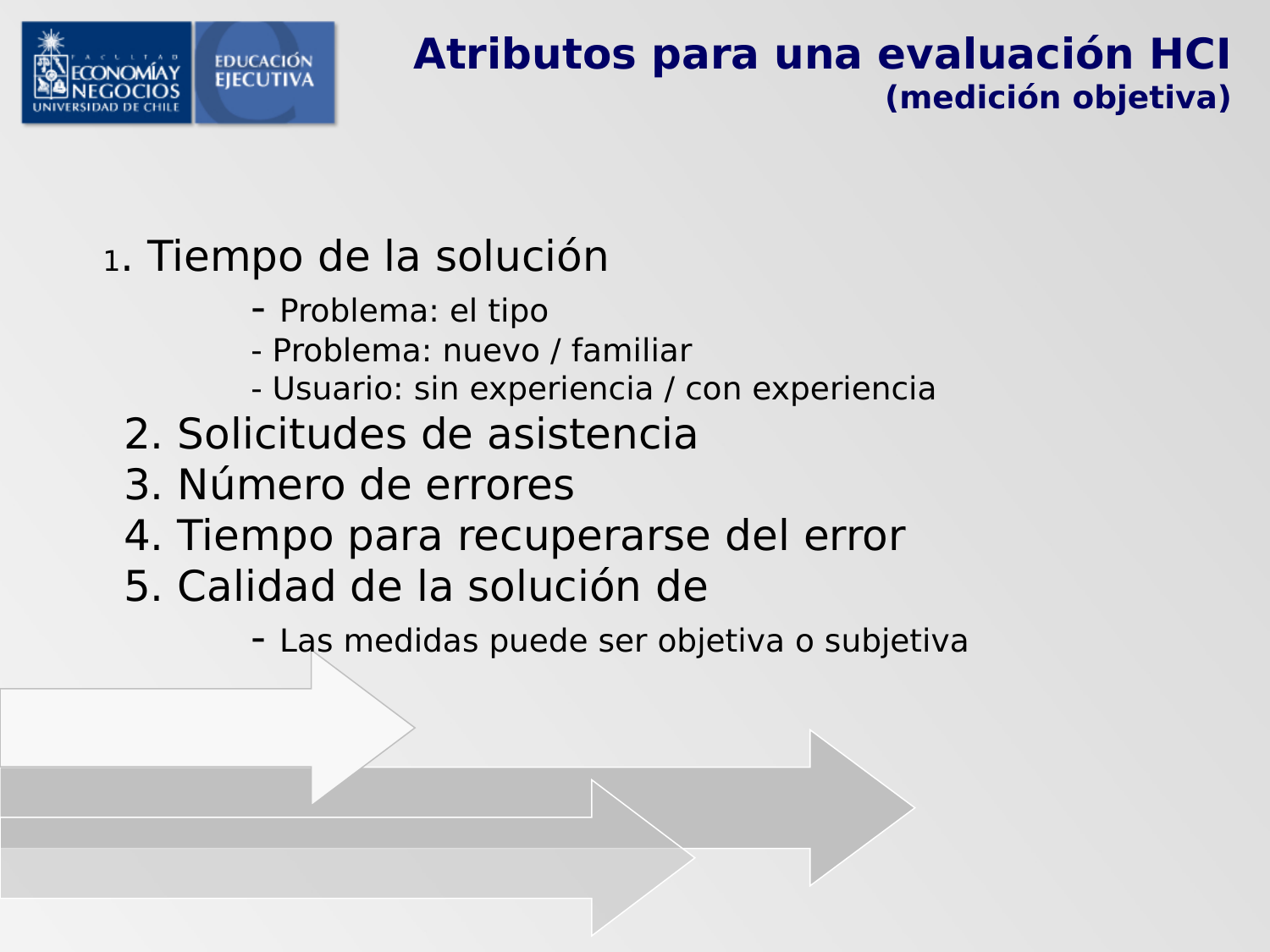

# Atributos para una evaluación HCI (medición objetiva)
   1. Tiempo de la solución
	- Problema: el tipo
	- Problema: nuevo / familiar
	- Usuario: sin experiencia / con experiencia
2. Solicitudes de asistencia
3. Número de errores
4. Tiempo para recuperarse del error
5. Calidad de la solución de
	- Las medidas puede ser objetiva o subjetiva